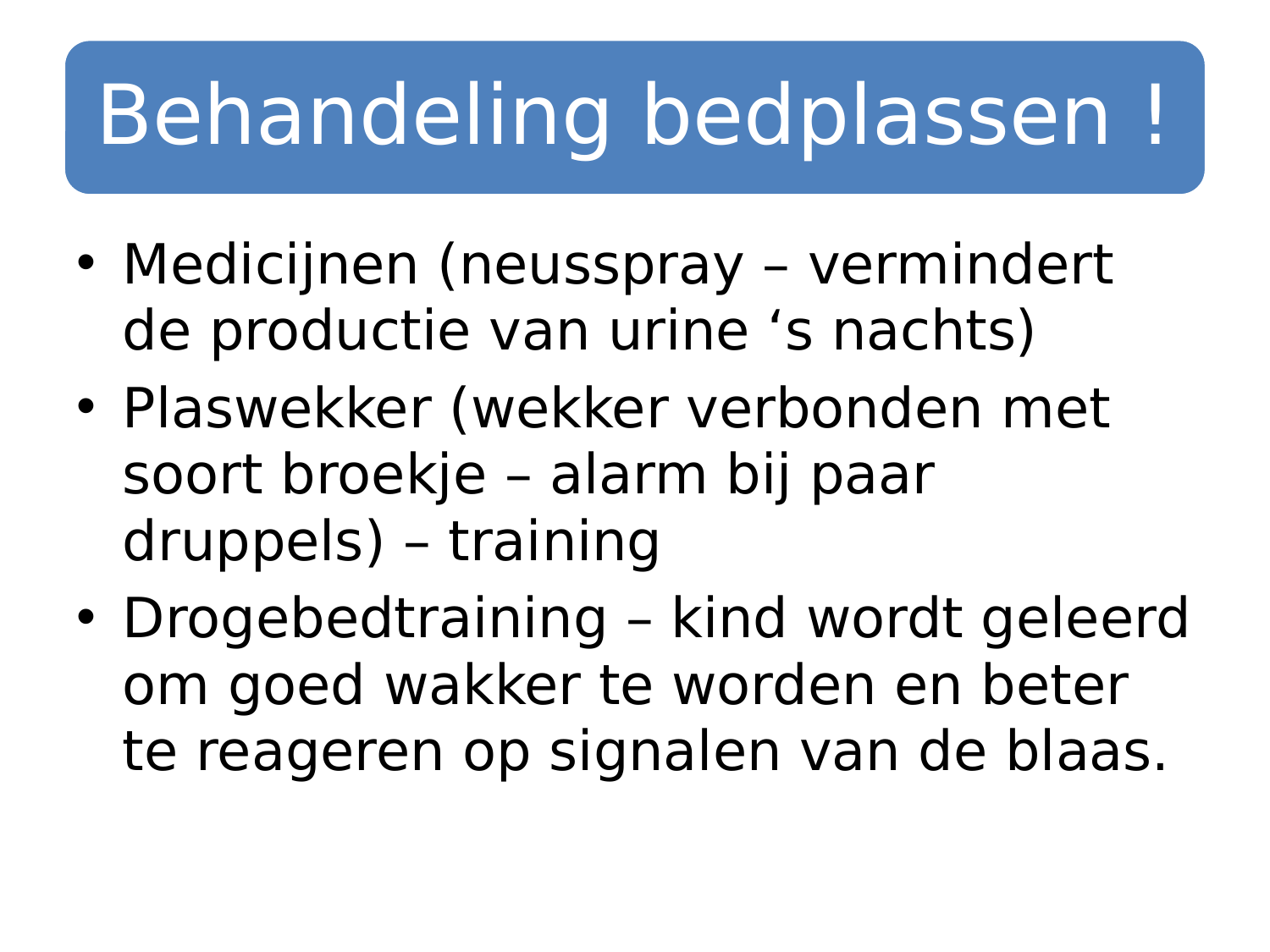

Behandeling bedplassen !
Medicijnen (neusspray – vermindert de productie van urine ‘s nachts)
Plaswekker (wekker verbonden met soort broekje – alarm bij paar druppels) – training
Drogebedtraining – kind wordt geleerd om goed wakker te worden en beter te reageren op signalen van de blaas.